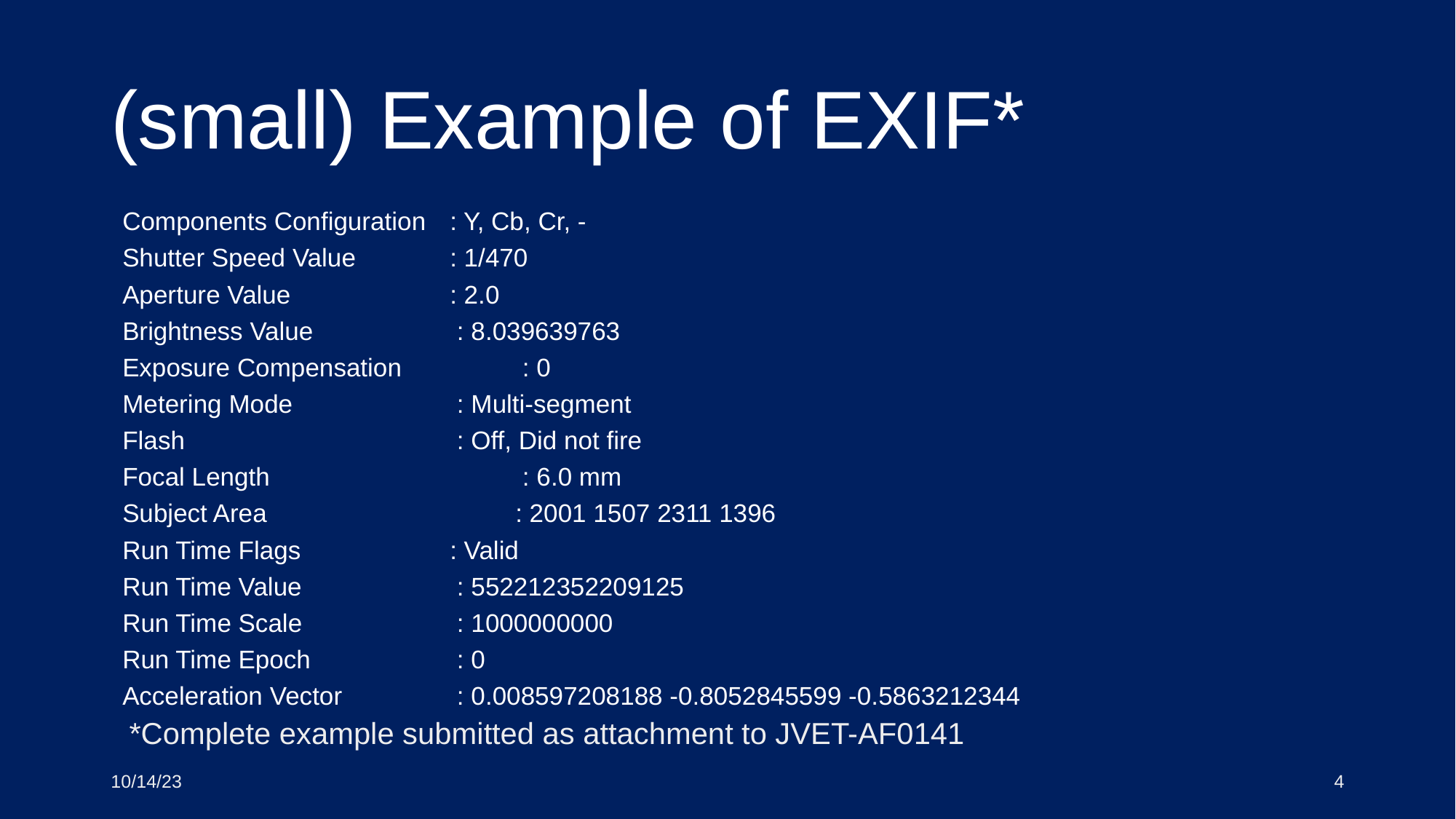

# (small) Example of EXIF*
Components Configuration	: Y, Cb, Cr, -
Shutter Speed Value             	: 1/470
Aperture Value                  	: 2.0
Brightness Value               	 : 8.039639763
Exposure Compensation          	 : 0
Metering Mode                  	 : Multi-segment
Flash                          		 : Off, Did not fire
Focal Length                   		 : 6.0 mm
Subject Area                    		: 2001 1507 2311 1396
Run Time Flags                  	: Valid
Run Time Value                 	 : 552212352209125
Run Time Scale                 	 : 1000000000
Run Time Epoch                 	 : 0
Acceleration Vector            	 : 0.008597208188 -0.8052845599 -0.5863212344
*Complete example submitted as attachment to JVET-AF0141
10/14/23
4